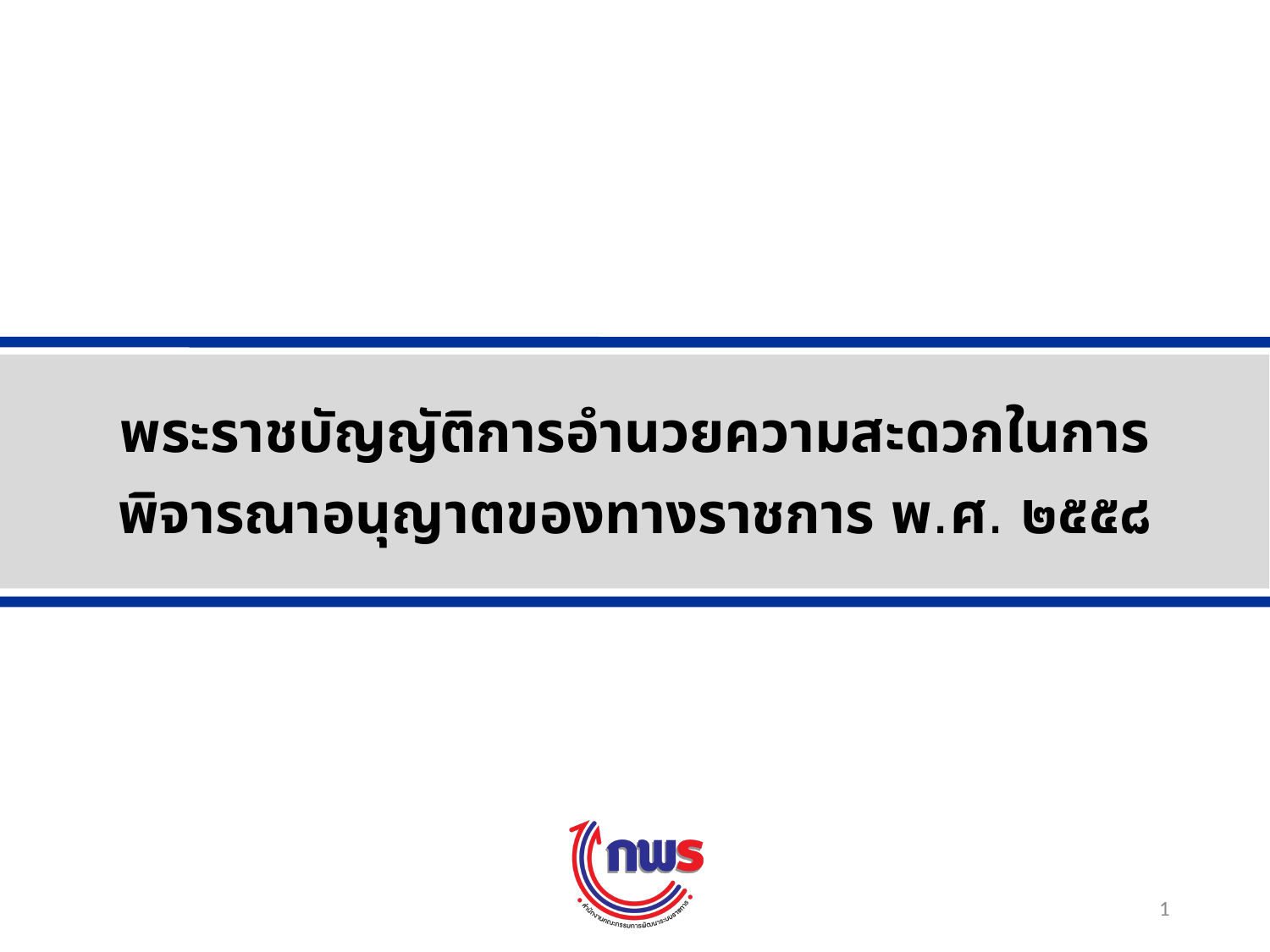

พระราชบัญญัติการอำนวยความสะดวกในการ
พิจารณาอนุญาตของทางราชการ พ.ศ. ๒๕๕๘
1